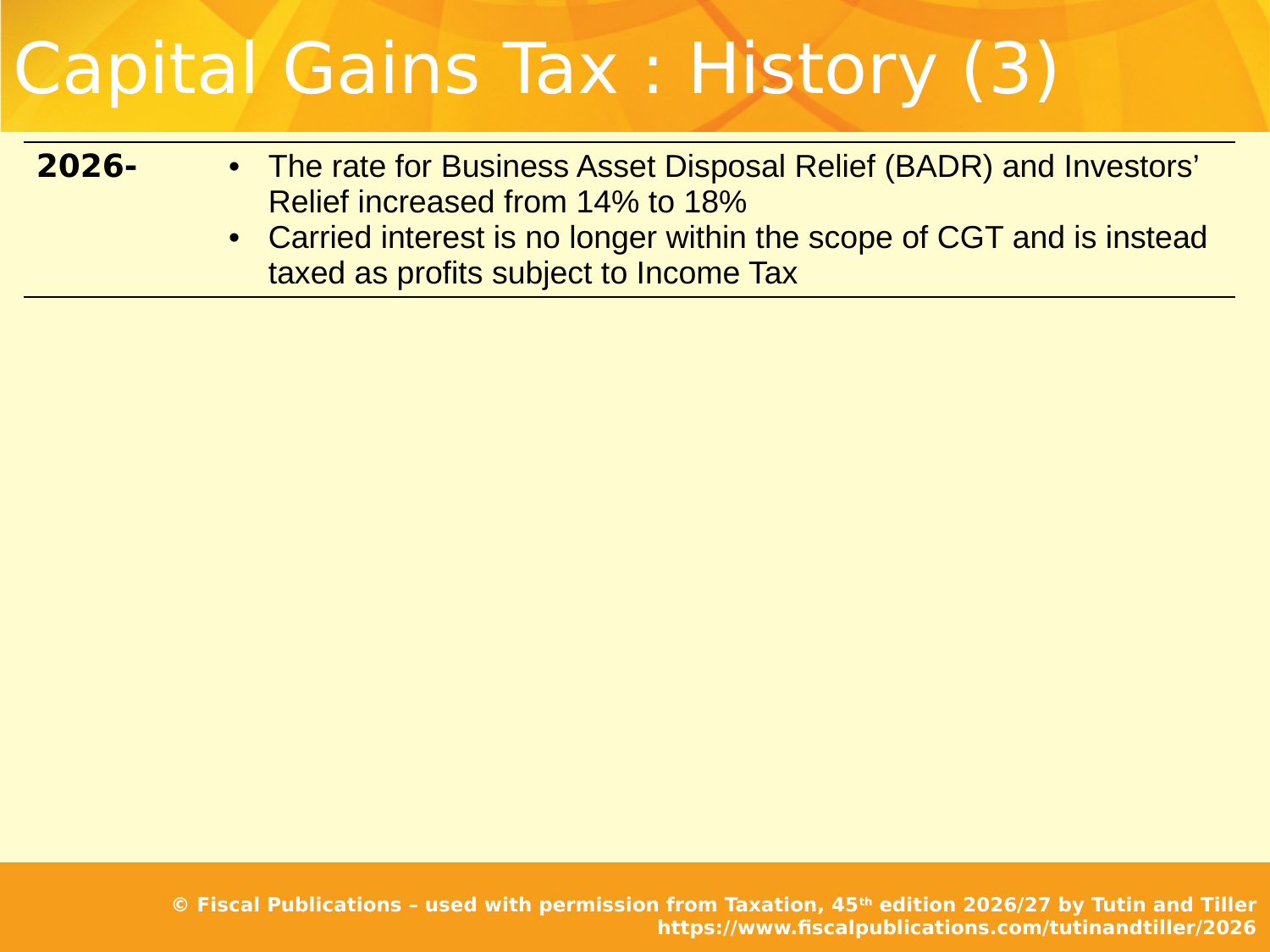

# Capital Gains Tax : History (3)

| 2026- | The rate for Business Asset Disposal Relief (BADR) and Investors’ Relief increased from 14% to 18% Carried interest is no longer within the scope of CGT and is instead taxed as profits subject to Income Tax |
| --- | --- |